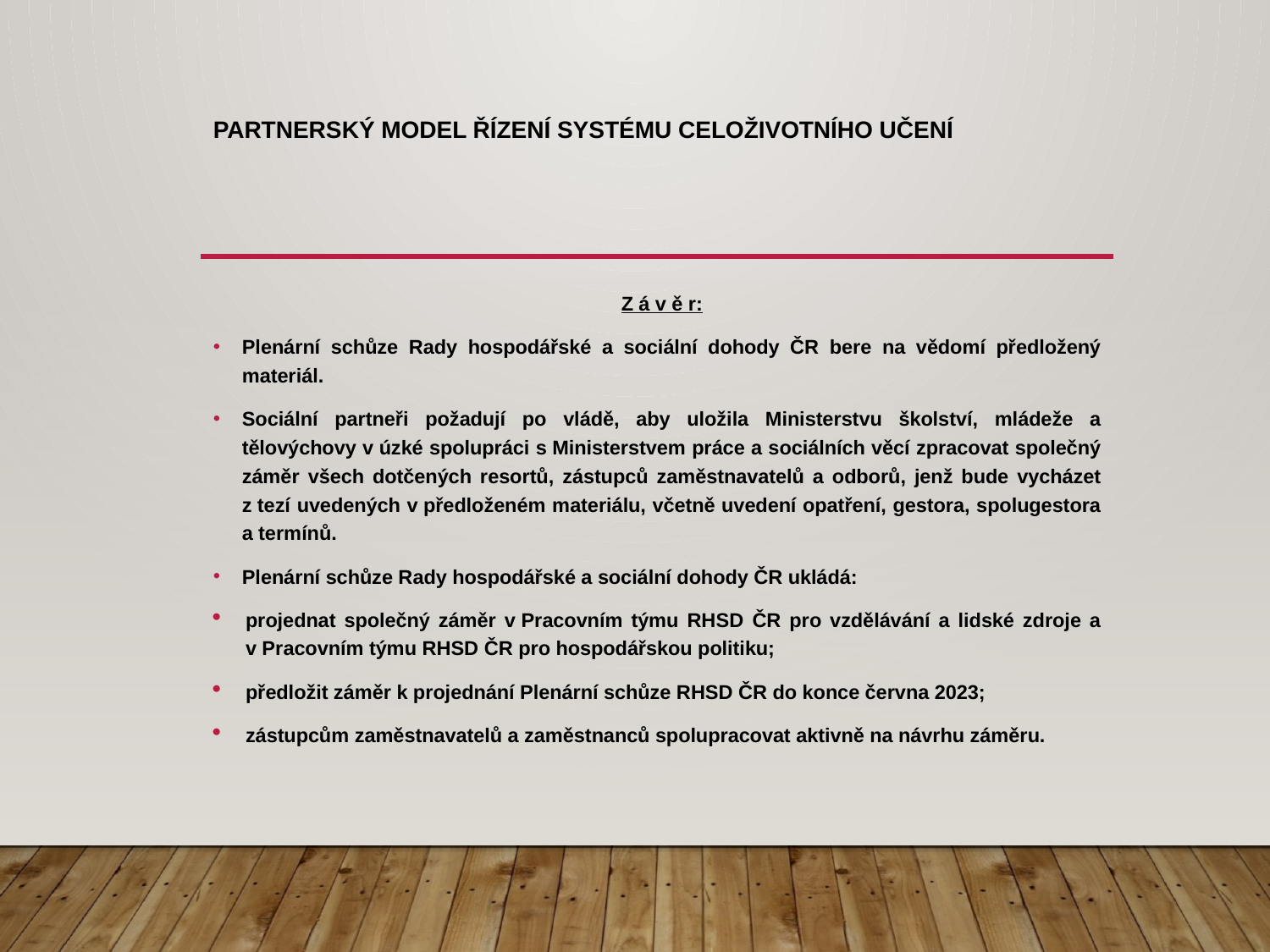

# Partnerský model řízení systému celoživotního učení
Z á v ě r:
Plenární schůze Rady hospodářské a sociální dohody ČR bere na vědomí předložený materiál.
Sociální partneři požadují po vládě, aby uložila Ministerstvu školství, mládeže a tělovýchovy v úzké spolupráci s Ministerstvem práce a sociálních věcí zpracovat společný záměr všech dotčených resortů, zástupců zaměstnavatelů a odborů, jenž bude vycházet z tezí uvedených v předloženém materiálu, včetně uvedení opatření, gestora, spolugestora a termínů.
Plenární schůze Rady hospodářské a sociální dohody ČR ukládá:
projednat společný záměr v Pracovním týmu RHSD ČR pro vzdělávání a lidské zdroje a v Pracovním týmu RHSD ČR pro hospodářskou politiku;
předložit záměr k projednání Plenární schůze RHSD ČR do konce června 2023;
zástupcům zaměstnavatelů a zaměstnanců spolupracovat aktivně na návrhu záměru.